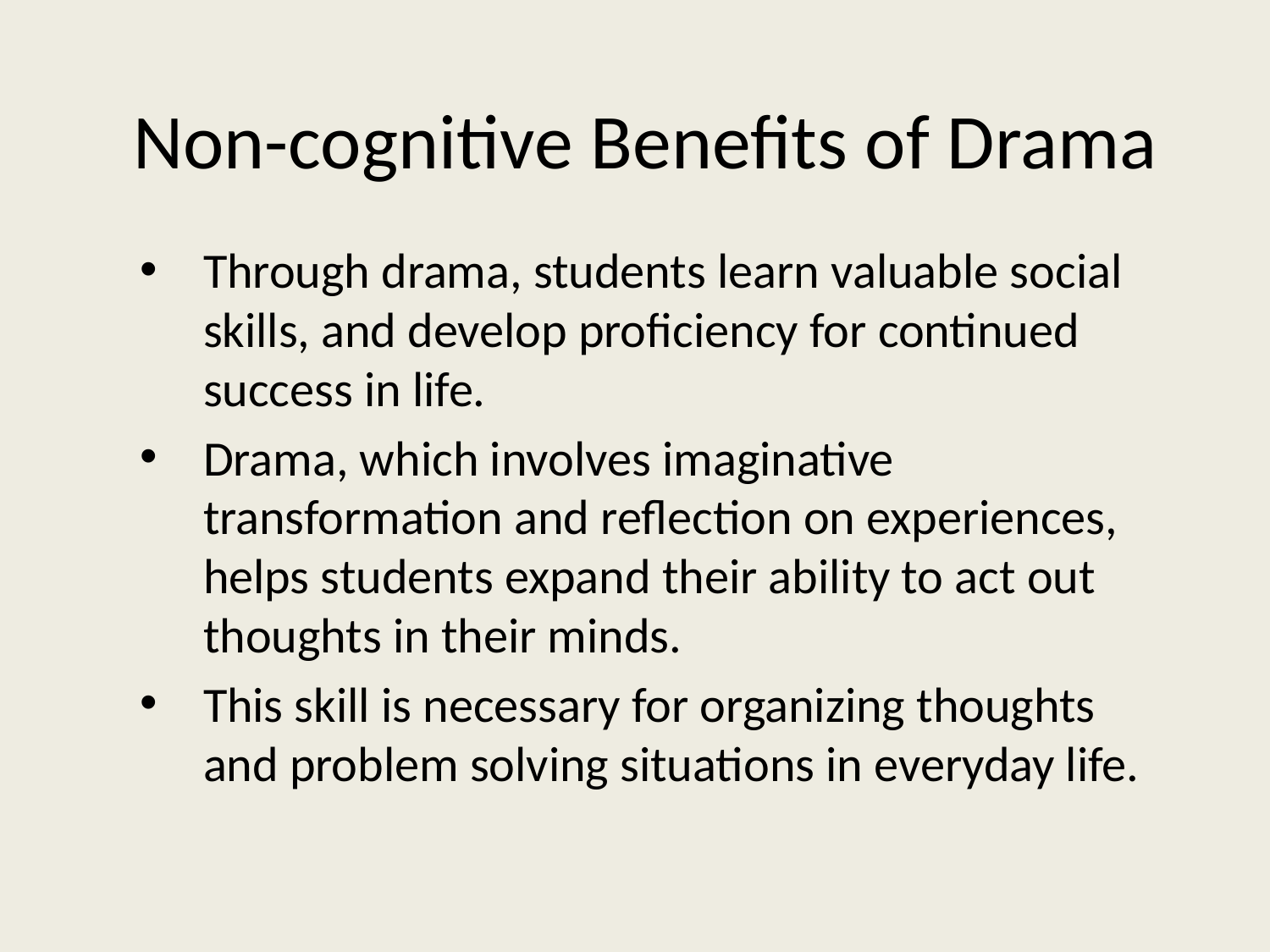

# Non-cognitive Benefits of Drama
Through drama, students learn valuable social skills, and develop proficiency for continued success in life.
Drama, which involves imaginative transformation and reflection on experiences, helps students expand their ability to act out thoughts in their minds.
This skill is necessary for organizing thoughts and problem solving situations in everyday life.